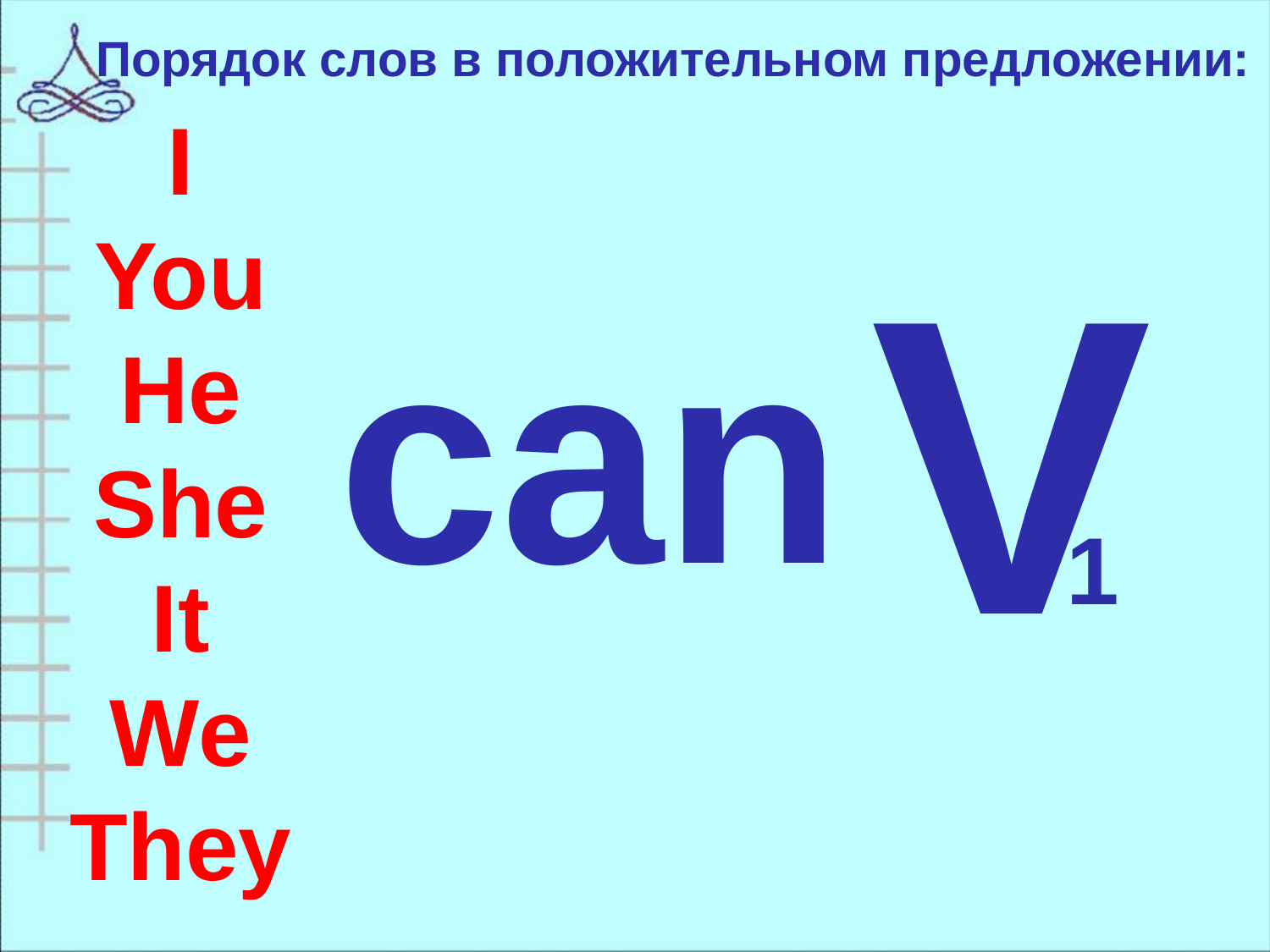

Порядок слов в положительном предложении:
I
You
He
She
It
We
They
V
can
1